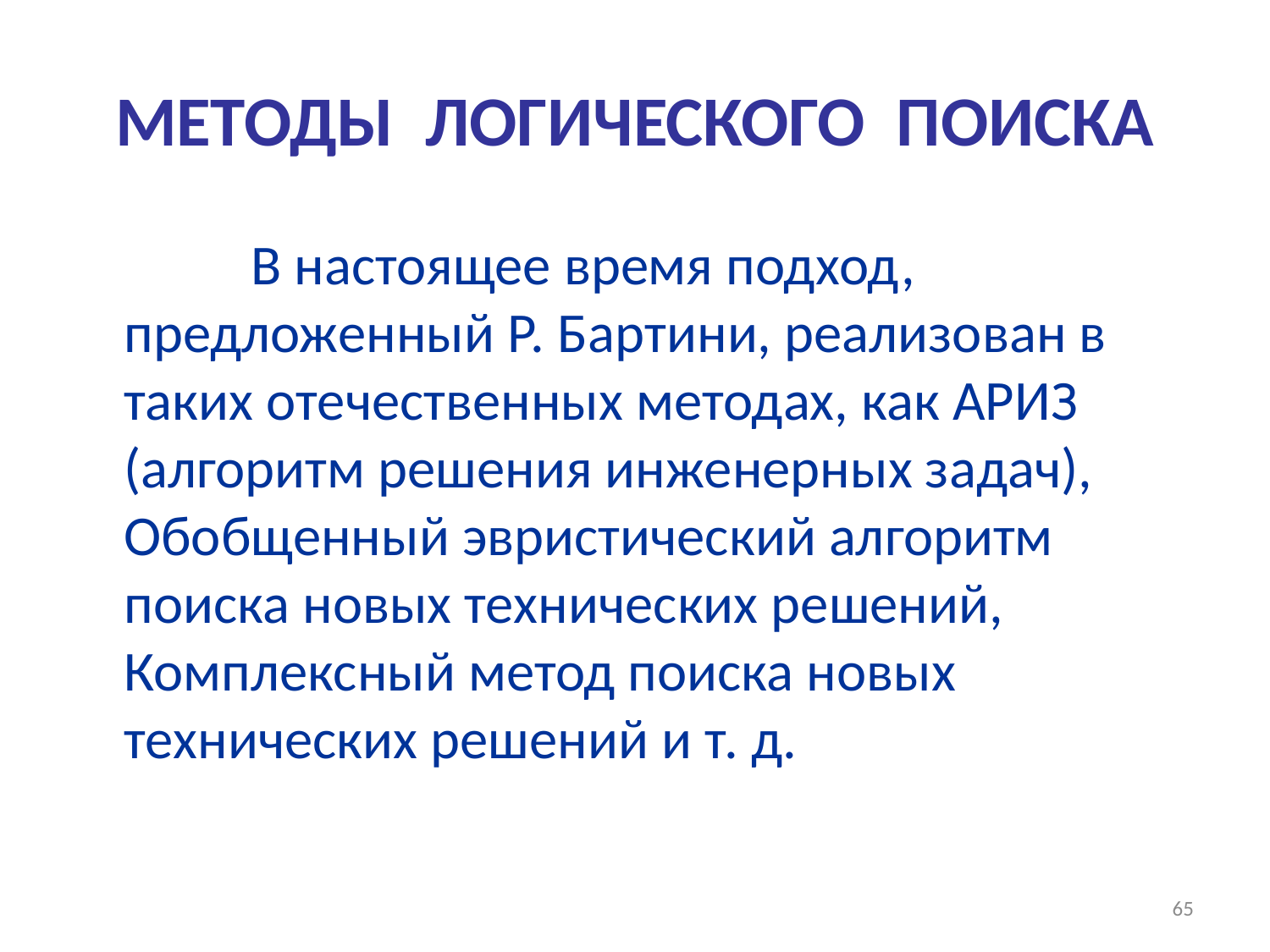

# МЕТОДЫ  ЛОГИЧЕСКОГО  ПОИСКА
		В настоящее время подход, предложенный Р. Бартини, реализован в таких отечественных методах, как АРИЗ (алгоритм решения инженерных задач), Обобщенный эвристический алгоритм поиска новых технических решений, Комплексный метод поиска новых технических решений и т. д.
65